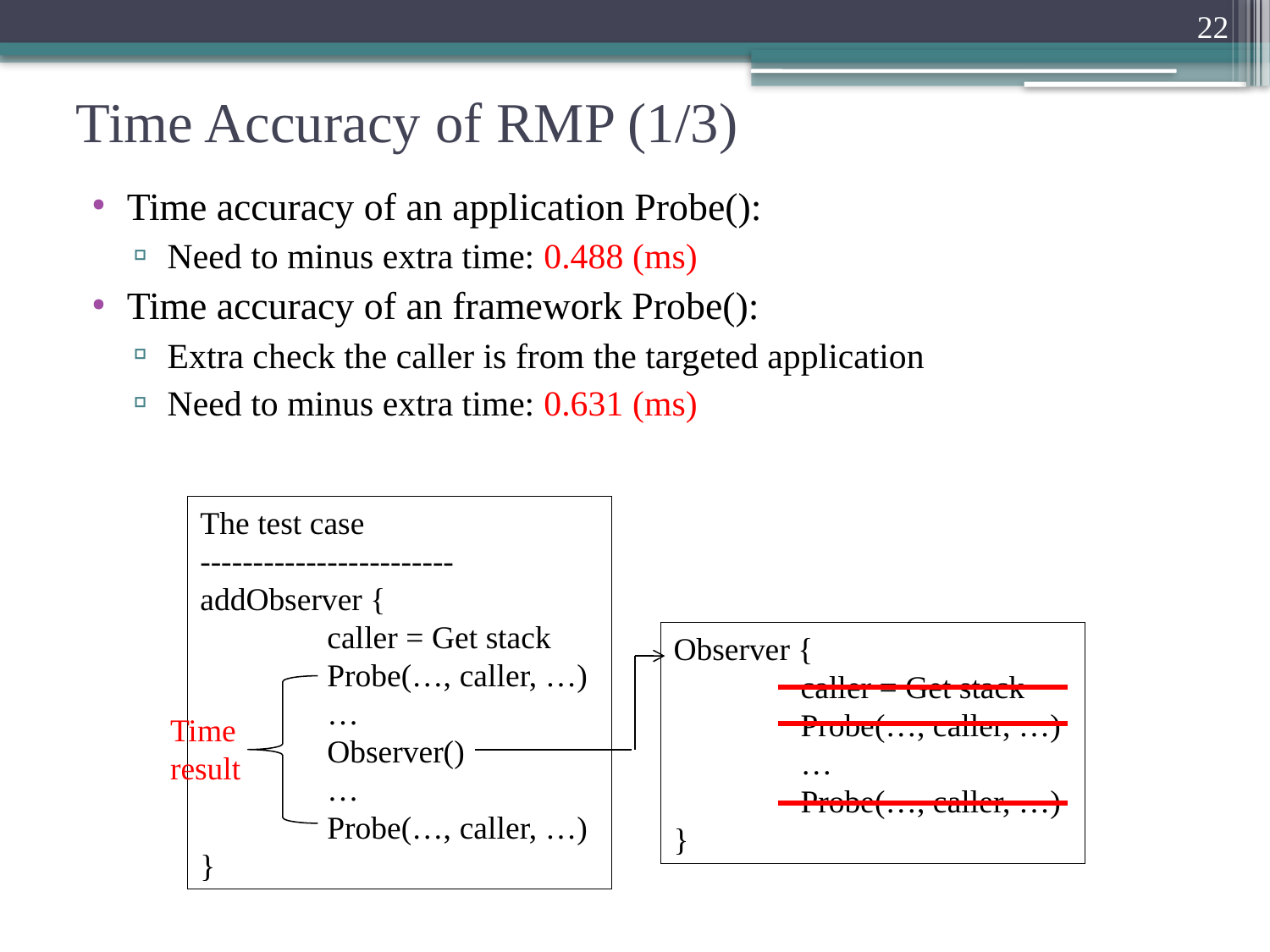

22
# Time Accuracy of RMP (1/3)
Time accuracy of an application Probe():
Need to minus extra time: 0.488 (ms)
Time accuracy of an framework Probe():
Extra check the caller is from the targeted application
Need to minus extra time: 0.631 (ms)
The test case
------------------------
addObserver {
	caller = Get stack
	Probe(…, caller, …)
	…
	Observer()
	…
	Probe(…, caller, …)
}
Observer {
	caller = Get stack
	Probe(…, caller, …)
	…
	Probe(…, caller, …)
}

Time result